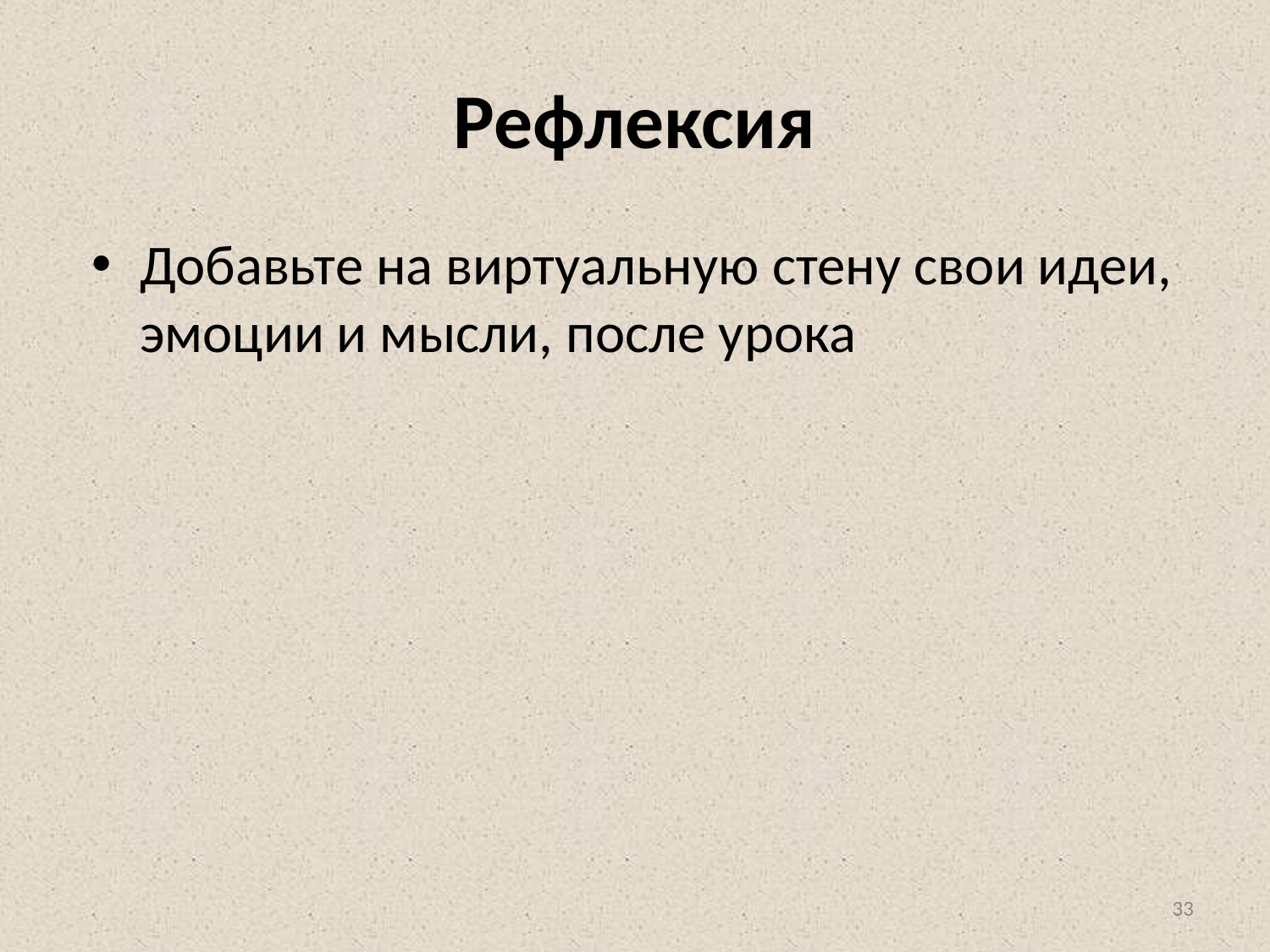

# Рефлексия
Добавьте на виртуальную стену свои идеи, эмоции и мысли, после урока
33